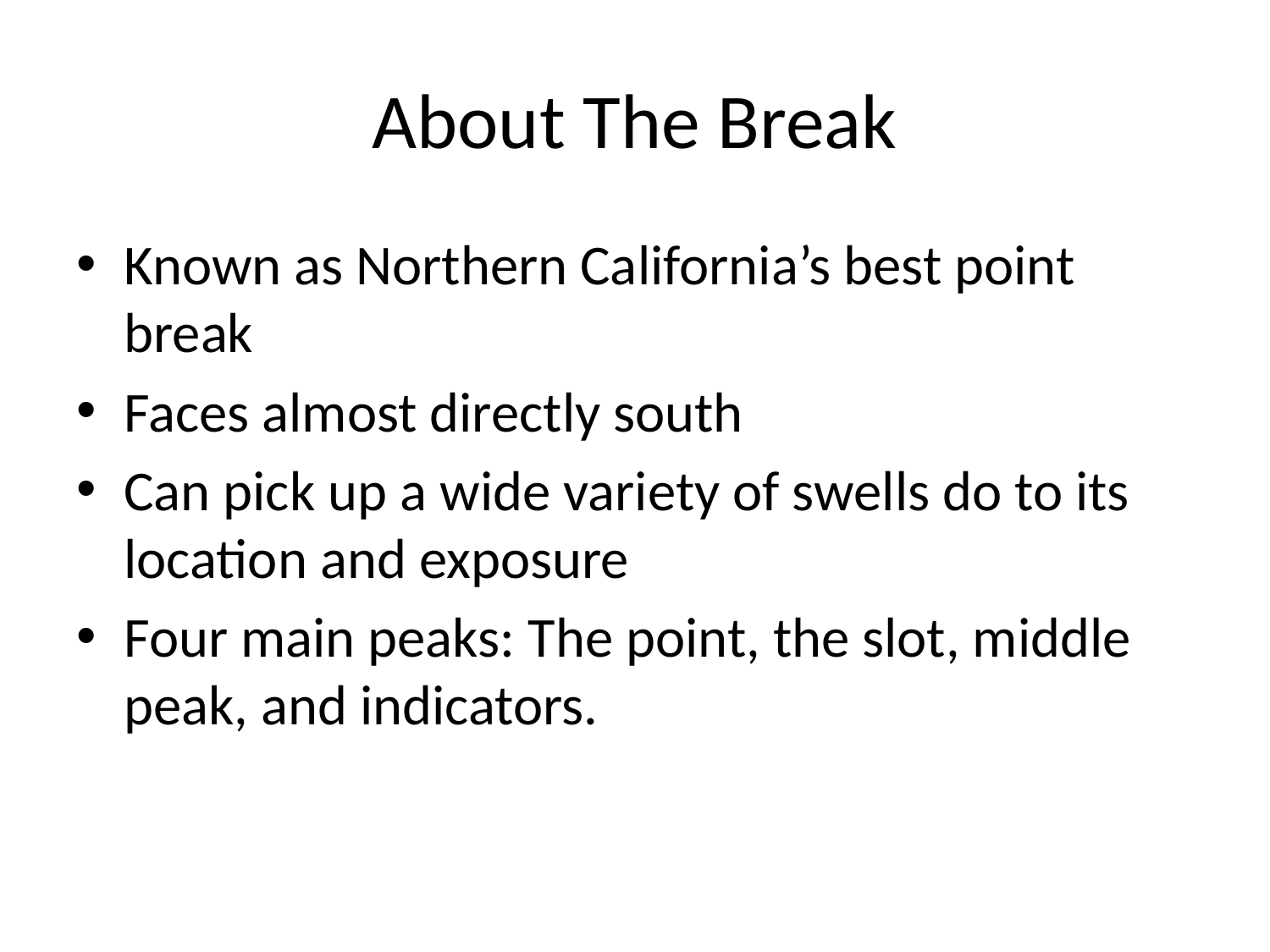

# About The Break
Known as Northern California’s best point break
Faces almost directly south
Can pick up a wide variety of swells do to its location and exposure
Four main peaks: The point, the slot, middle peak, and indicators.